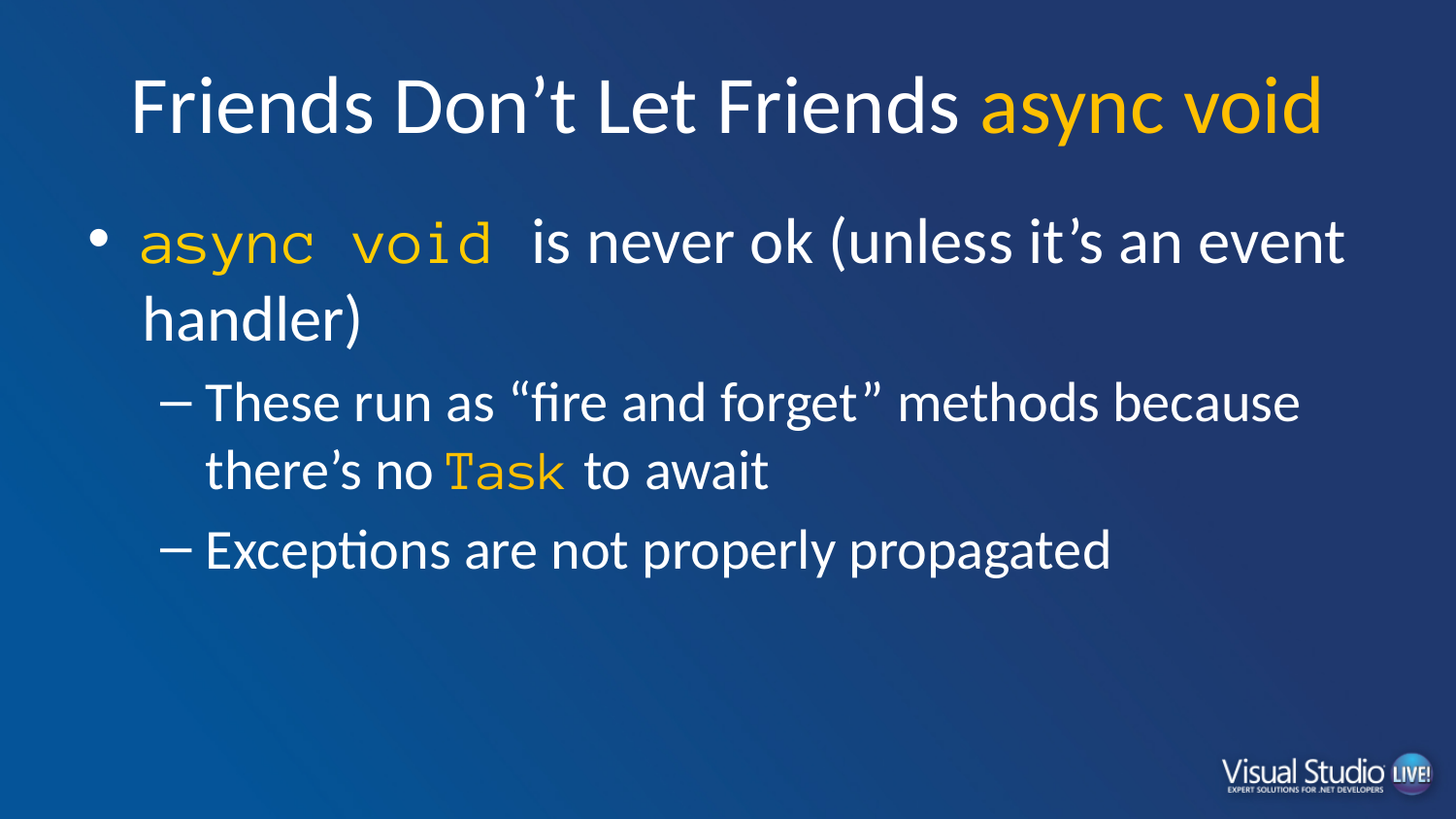

# Friends Don’t Let Friends async void
async void is never ok (unless it’s an event handler)
These run as “fire and forget” methods because there’s no Task to await
Exceptions are not properly propagated